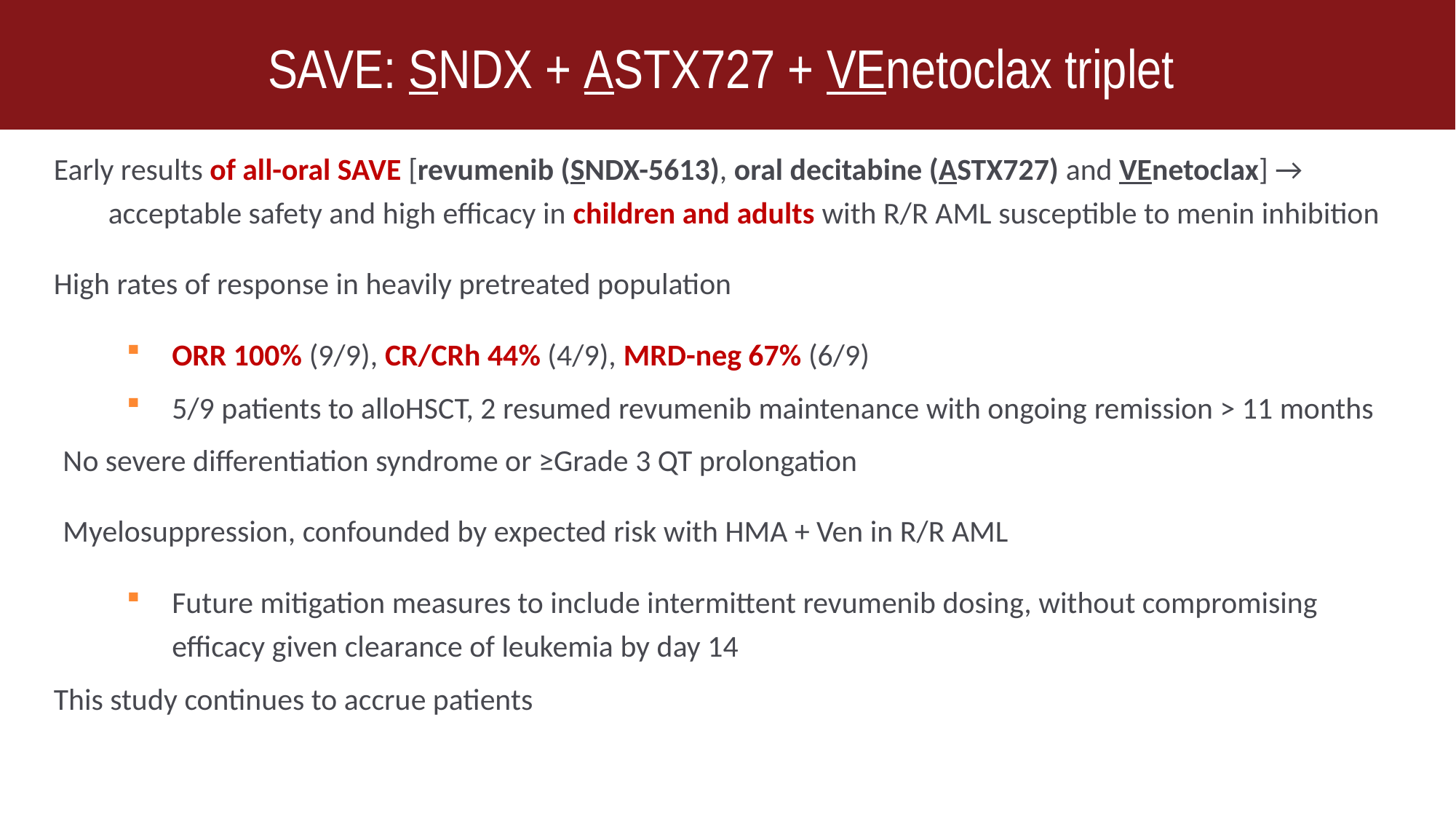

SAVE: SNDX + ASTX727 + VEnetoclax triplet
Early results of all-oral SAVE [revumenib (SNDX-5613), oral decitabine (ASTX727) and VEnetoclax] → acceptable safety and high efficacy in children and adults with R/R AML susceptible to menin inhibition
High rates of response in heavily pretreated population
ORR 100% (9/9), CR/CRh 44% (4/9), MRD-neg 67% (6/9)
5/9 patients to alloHSCT, 2 resumed revumenib maintenance with ongoing remission > 11 months
No severe differentiation syndrome or ≥Grade 3 QT prolongation
Myelosuppression, confounded by expected risk with HMA + Ven in R/R AML
Future mitigation measures to include intermittent revumenib dosing, without compromising efficacy given clearance of leukemia by day 14
This study continues to accrue patients